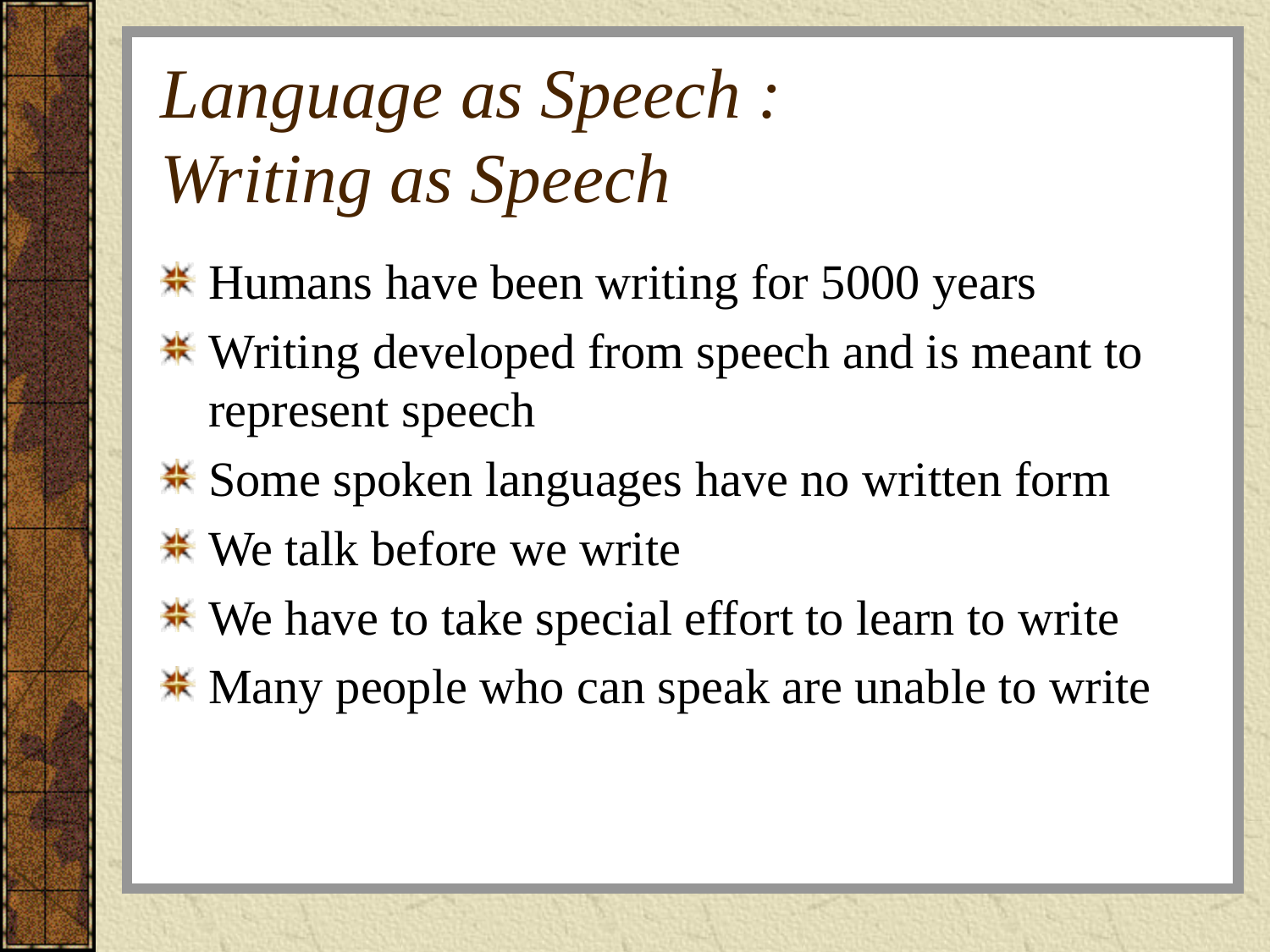

# Language as Speech : Writing as Speech
Humans have been writing for 5000 years
Writing developed from speech and is meant to represent speech
Some spoken languages have no written form
We talk before we write
We have to take special effort to learn to write
Many people who can speak are unable to write